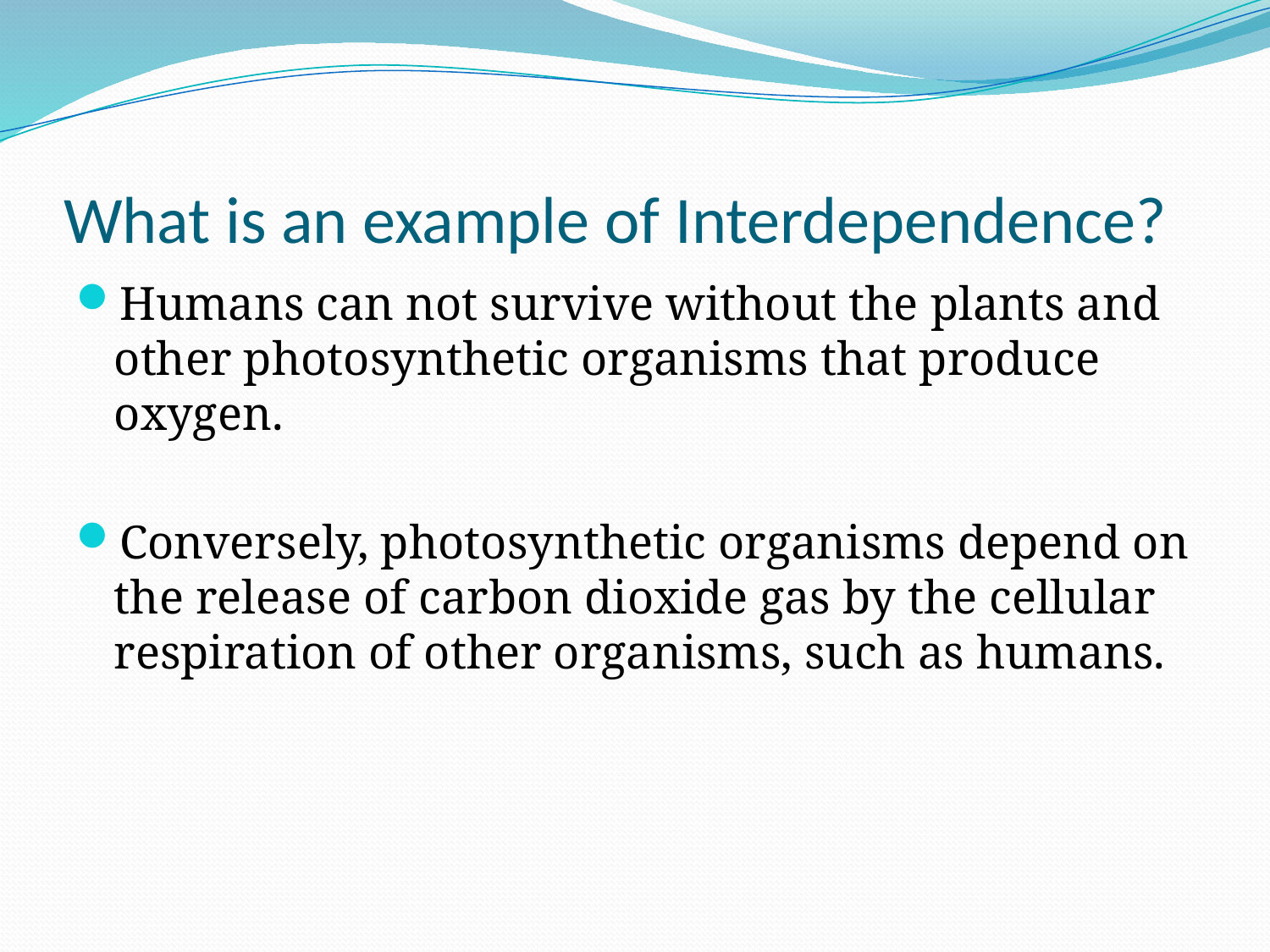

# What is an example of Interdependence?
Humans can not survive without the plants and other photosynthetic organisms that produce oxygen.

Conversely, photosynthetic organisms depend on the release of carbon dioxide gas by the cellular respiration of other organisms, such as humans.